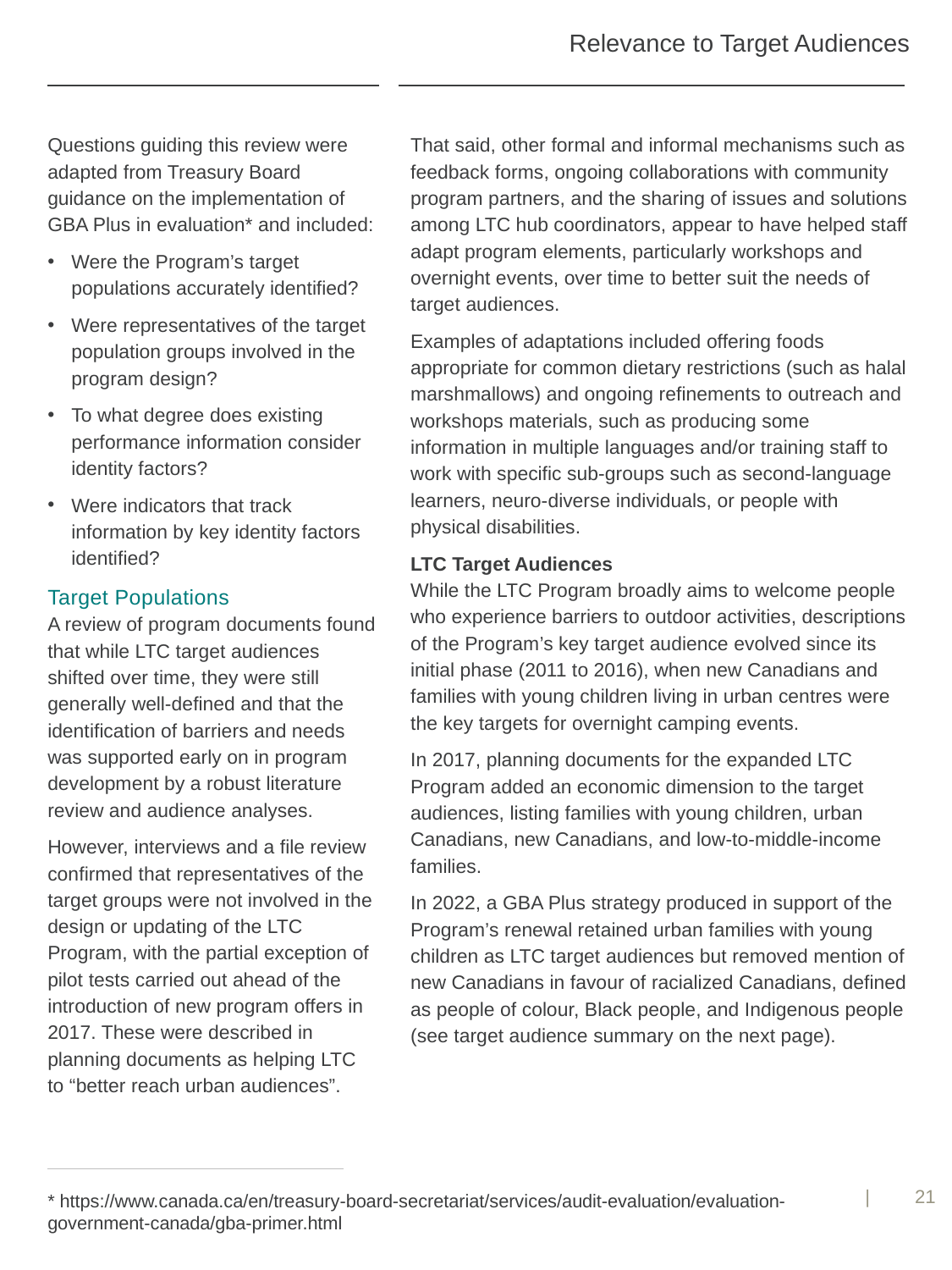

# Relevance to Target Audiences
Questions guiding this review were adapted from Treasury Board guidance on the implementation of GBA Plus in evaluation* and included:
Were the Program’s target populations accurately identified?
Were representatives of the target population groups involved in the program design?
To what degree does existing performance information consider identity factors?
Were indicators that track information by key identity factors identified?
Target Populations
A review of program documents found that while LTC target audiences shifted over time, they were still generally well-defined and that the  identification of barriers and needs was supported early on in program development by a robust literature review and audience analyses.
However, interviews and a file review confirmed that representatives of the target groups were not involved in the design or updating of the LTC Program, with the partial exception of pilot tests carried out ahead of the introduction of new program offers in 2017. These were described in planning documents as helping LTC to “better reach urban audiences”.

That said, other formal and informal mechanisms such as feedback forms, ongoing collaborations with community program partners, and the sharing of issues and solutions among LTC hub coordinators, appear to have helped staff adapt program elements, particularly workshops and overnight events, over time to better suit the needs of target audiences.
Examples of adaptations included offering foods appropriate for common dietary restrictions (such as halal marshmallows) and ongoing refinements to outreach and workshops materials, such as producing some information in multiple languages and/or training staff to work with specific sub-groups such as second-language learners, neuro-diverse individuals, or people with physical disabilities.
LTC Target Audiences
While the LTC Program broadly aims to welcome people who experience barriers to outdoor activities, descriptions of the Program’s key target audience evolved since its initial phase (2011 to 2016), when new Canadians and families with young children living in urban centres were the key targets for overnight camping events.
In 2017, planning documents for the expanded LTC Program added an economic dimension to the target audiences, listing families with young children, urban Canadians, new Canadians, and low-to-middle-income families.
In 2022, a GBA Plus strategy produced in support of the Program’s renewal retained urban families with young children as LTC target audiences but removed mention of new Canadians in favour of racialized Canadians, defined as people of colour, Black people, and Indigenous people (see target audience summary on the next page).

* https://www.canada.ca/en/treasury-board-secretariat/services/audit-evaluation/evaluation-government-canada/gba-primer.html